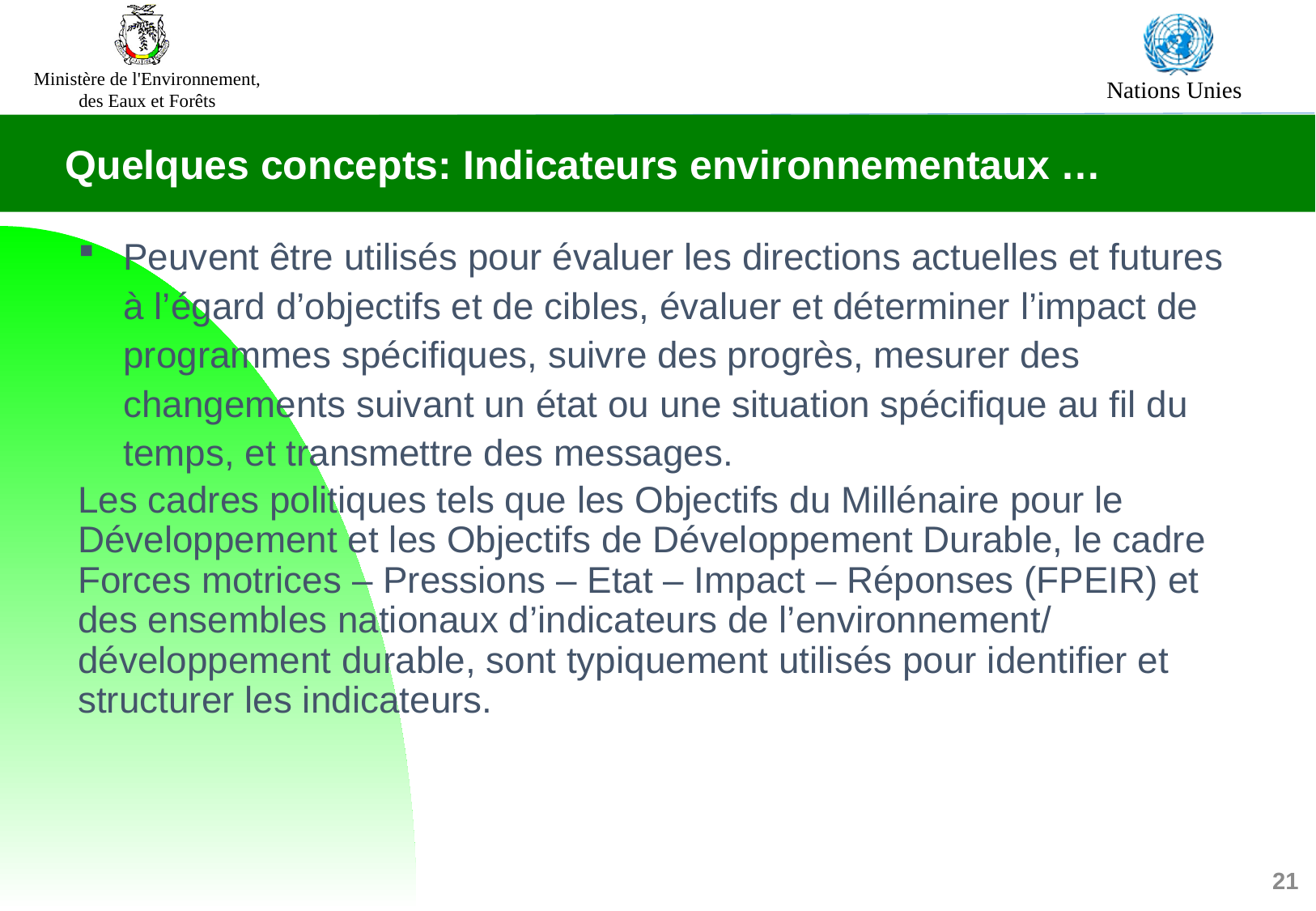

Quelques concepts: Indicateurs environnementaux …
Peuvent être utilisés pour évaluer les directions actuelles et futures à l’égard d’objectifs et de cibles, évaluer et déterminer l’impact de programmes spécifiques, suivre des progrès, mesurer des changements suivant un état ou une situation spécifique au fil du temps, et transmettre des messages.
Les cadres politiques tels que les Objectifs du Millénaire pour le Développement et les Objectifs de Développement Durable, le cadre Forces motrices – Pressions – Etat – Impact – Réponses (FPEIR) et des ensembles nationaux d’indicateurs de l’environnement/ développement durable, sont typiquement utilisés pour identifier et structurer les indicateurs.

21